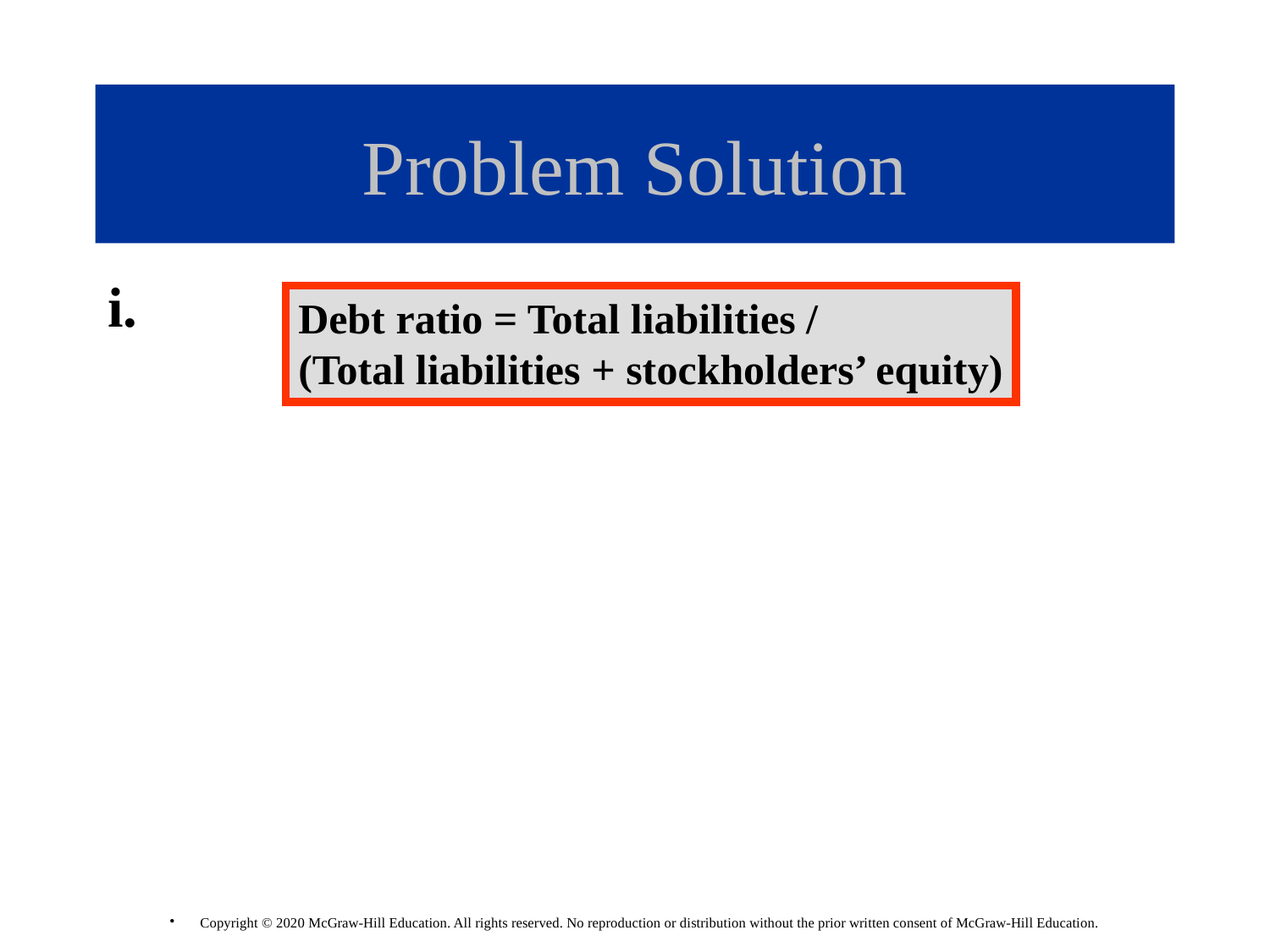

# Problem Solution
i.

Debt ratio = Total liabilities /           (Total liabilities + stockholders’ equity)